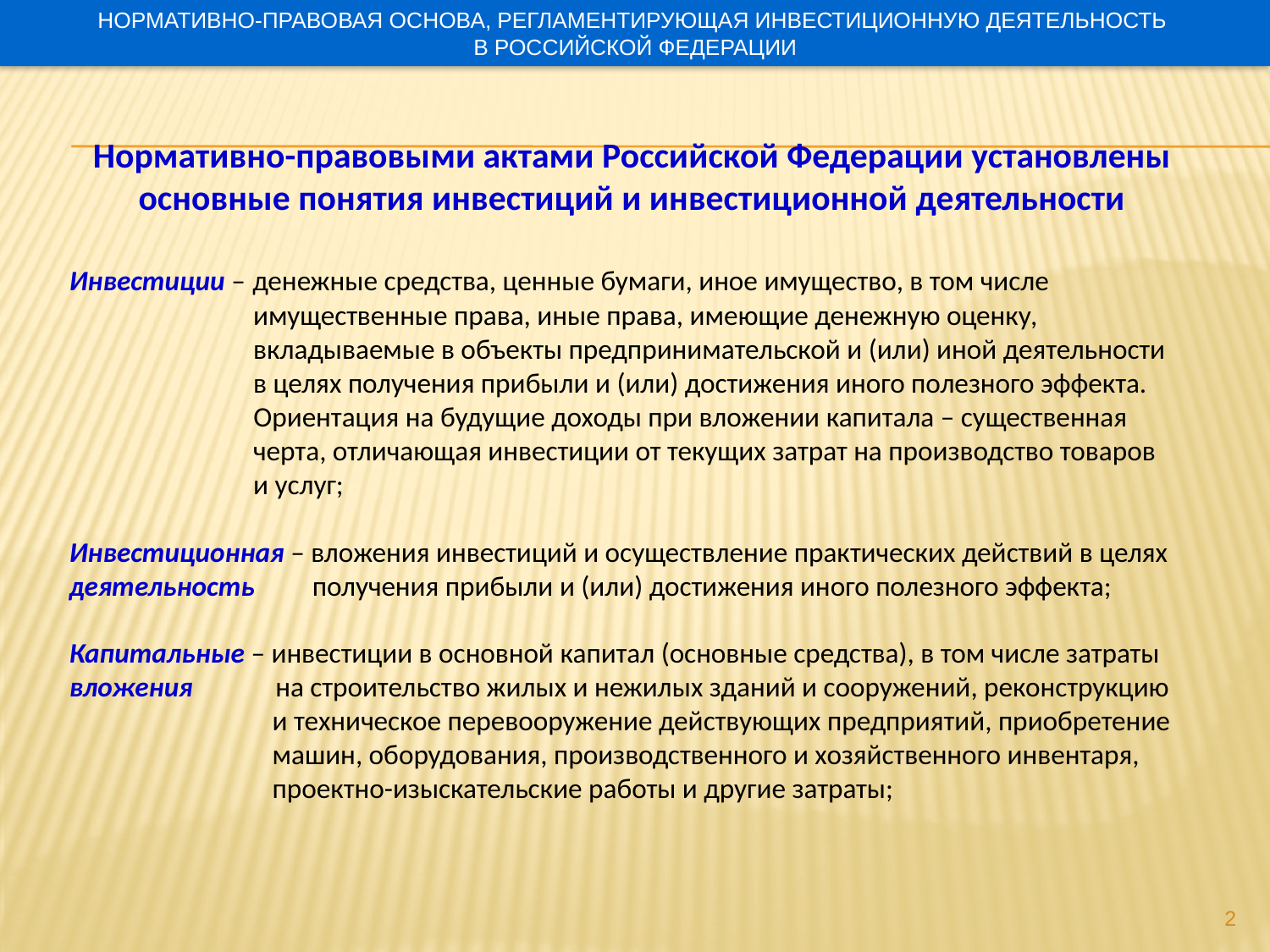

# НОРМАТИВНО-ПРАВОВАЯ ОСНОВА, РЕГЛАМЕНТИРУЮЩАЯ ИНВЕСТИЦИОННУЮ ДЕЯТЕЛЬНОСТЬ В РОССИЙСКОЙ ФЕДЕРАЦИИ
Нормативно-правовыми актами Российской Федерации установлены основные понятия инвестиций и инвестиционной деятельности

Инвестиции – денежные средства, ценные бумаги, иное имущество, в том числе
                             имущественные права, иные права, имеющие денежную оценку,
                             вкладываемые в объекты предпринимательской и (или) иной деятельности
                             в целях получения прибыли и (или) достижения иного полезного эффекта.
                             Ориентация на будущие доходы при вложении капитала – существенная
                             черта, отличающая инвестиции от текущих затрат на производство товаров
                             и услуг;

Инвестиционная – вложения инвестиций и осуществление практических действий в целях
деятельность         получения прибыли и (или) достижения иного полезного эффекта;

Капитальные – инвестиции в основной капитал (основные средства), в том числе затраты вложения             на строительство жилых и нежилых зданий и сооружений, реконструкцию
                                и техническое перевооружение действующих предприятий, приобретение
                                машин, оборудования, производственного и хозяйственного инвентаря,
                                проектно-изыскательские работы и другие затраты;
2